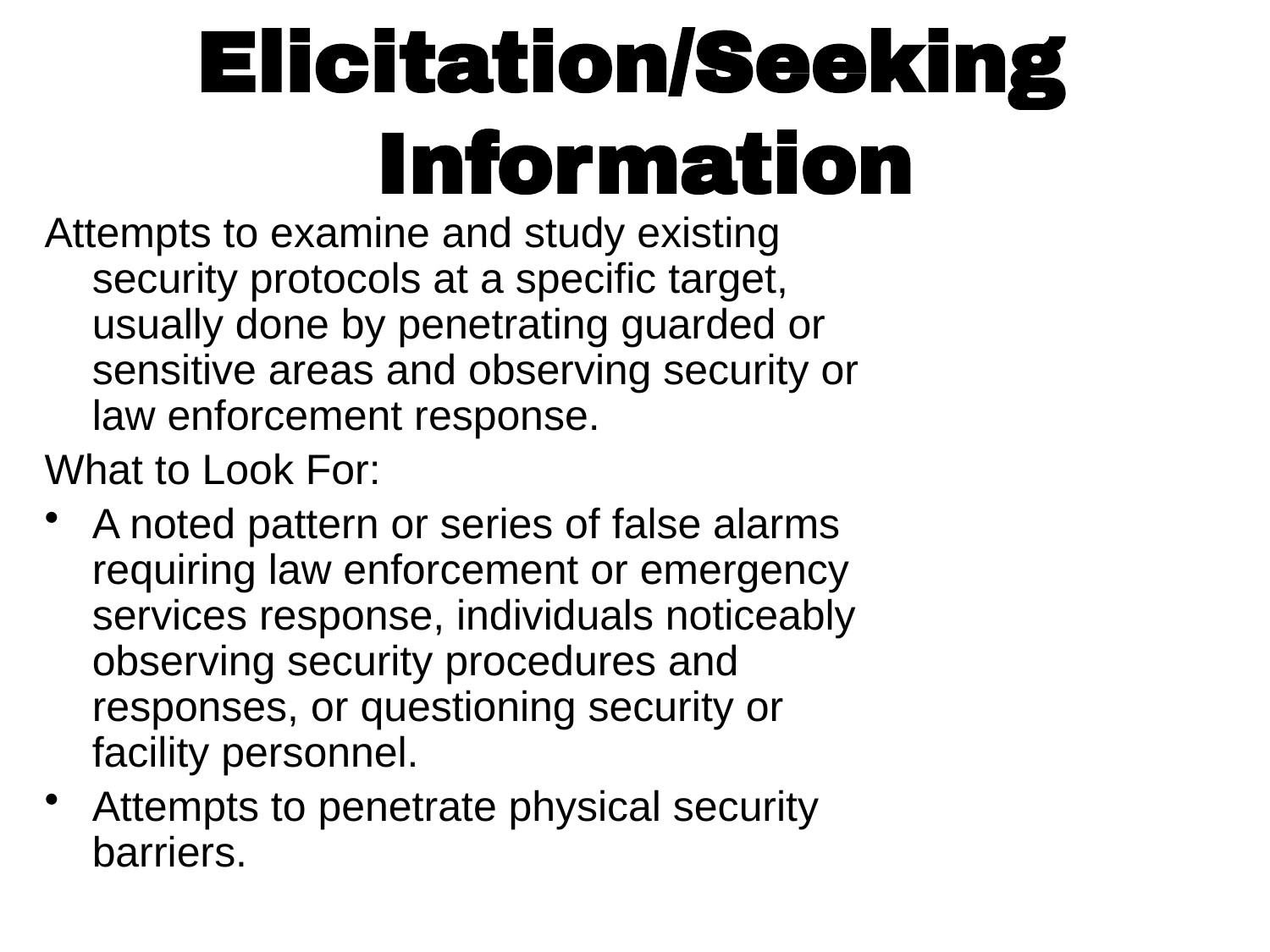

Elicitation/Seeking
Information
Attempts to examine and study existing security protocols at a specific target, usually done by penetrating guarded or sensitive areas and observing security or law enforcement response.
What to Look For:
A noted pattern or series of false alarms requiring law enforcement or emergency services response, individuals noticeably observing security procedures and responses, or questioning security or facility personnel.
Attempts to penetrate physical security barriers.